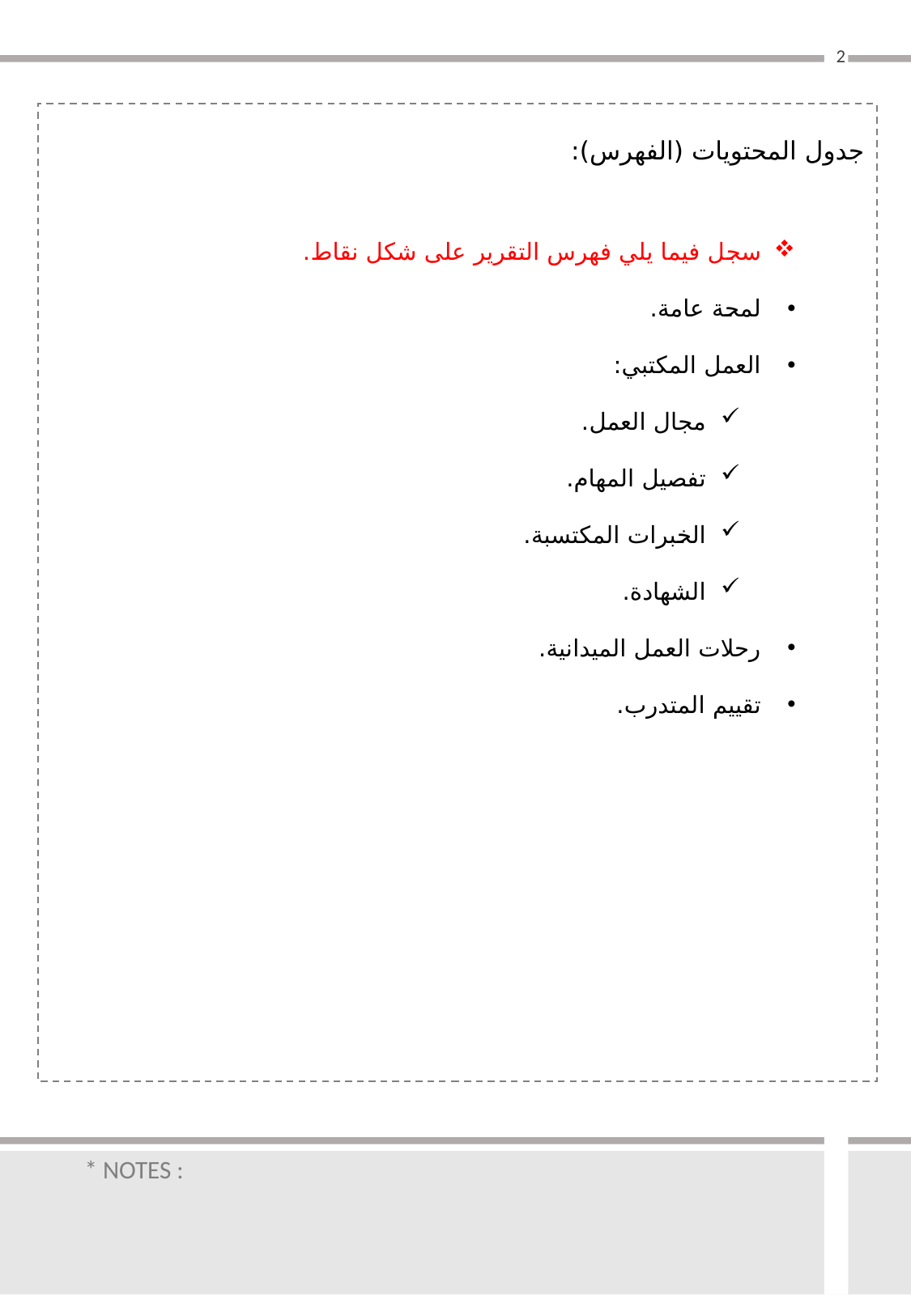

2

جدول المحتويات (الفهرس):
سجل فيما يلي فهرس التقرير على شكل نقاط.
لمحة عامة.
العمل المكتبي:
مجال العمل.
تفصيل المهام.
الخبرات المكتسبة.
الشهادة.
رحلات العمل الميدانية.
تقييم المتدرب.

* NOTES :